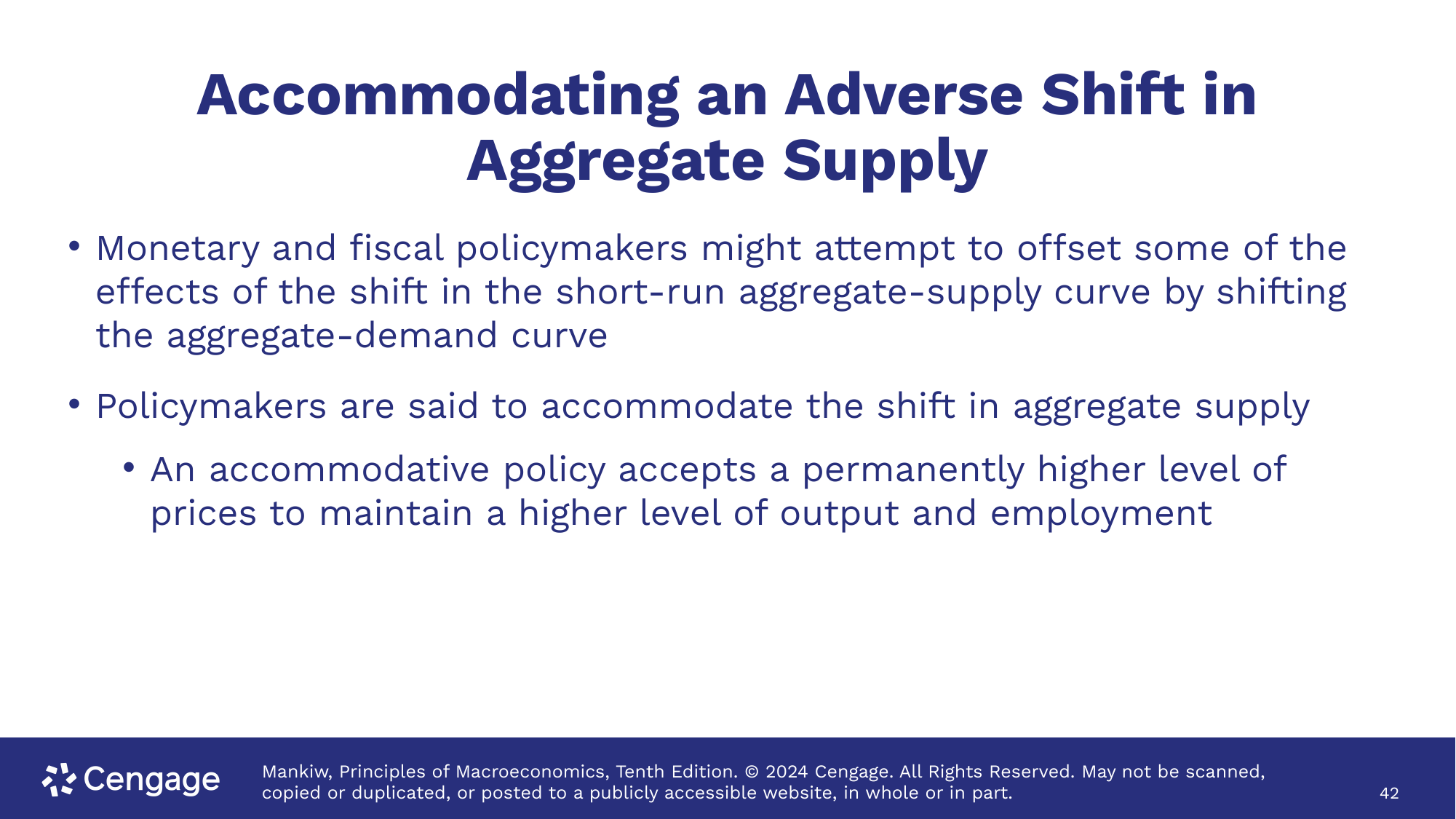

# Accommodating an Adverse Shift in Aggregate Supply
Monetary and fiscal policymakers might attempt to offset some of the effects of the shift in the short-run aggregate-supply curve by shifting the aggregate-demand curve
Policymakers are said to accommodate the shift in aggregate supply
An accommodative policy accepts a permanently higher level of prices to maintain a higher level of output and employment